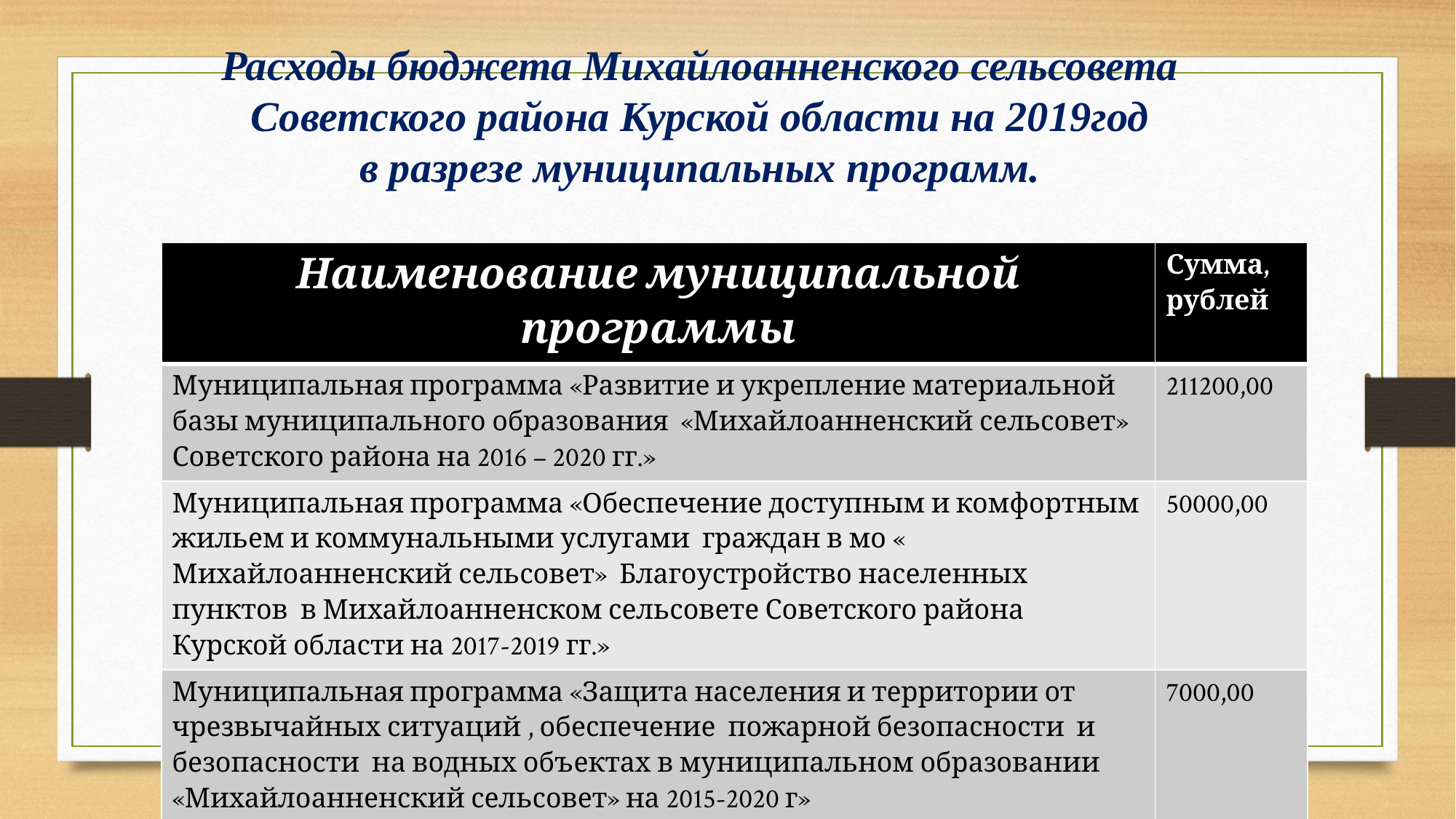

# Расходы бюджета Михайлоанненского сельсовета Советского района Курской области на 2019год в разрезе муниципальных программ.
| Наименование муниципальной программы | Сумма, рублей |
| --- | --- |
| Муниципальная программа «Развитие и укрепление материальной базы муниципального образования «Михайлоанненский сельсовет» Советского района на 2016 – 2020 гг.» | 211200,00 |
| Муниципальная программа «Обеспечение доступным и комфортным жильем и коммунальными услугами граждан в мо « Михайлоанненский сельсовет» Благоустройство населенных пунктов в Михайлоанненском сельсовете Советского района Курской области на 2017-2019 гг.» | 50000,00 |
| Муниципальная программа «Защита населения и территории от чрезвычайных ситуаций , обеспечение пожарной безопасности и безопасности на водных объектах в муниципальном образовании «Михайлоанненский сельсовет» на 2015-2020 г» | 7000,00 |
| Муниципальная программа «Развитие культуры муниципального образования «Михайлоанненский сельсовет» Советского района Курской области на 2015-2020 гг.» | 606294,53 |
| Муниципальная программа «Развитие и использование информационных и телекоммуникационных технологий в Администрации Михайлоанненского сельсовета Советского района курской области на 2015-2020гг» | 33580,00 |
| Муниципальная программа «Развитие муниципальной службы в муниципальном образовании «Михайлоанненский сельсовет» Советского района Курской области | 1000,00 |
| Муниципальная программа «Энерогоэффективность и развитие энергетики на территории Михайлоанненского сельсовета Советского района Курской области | 1000,00 |